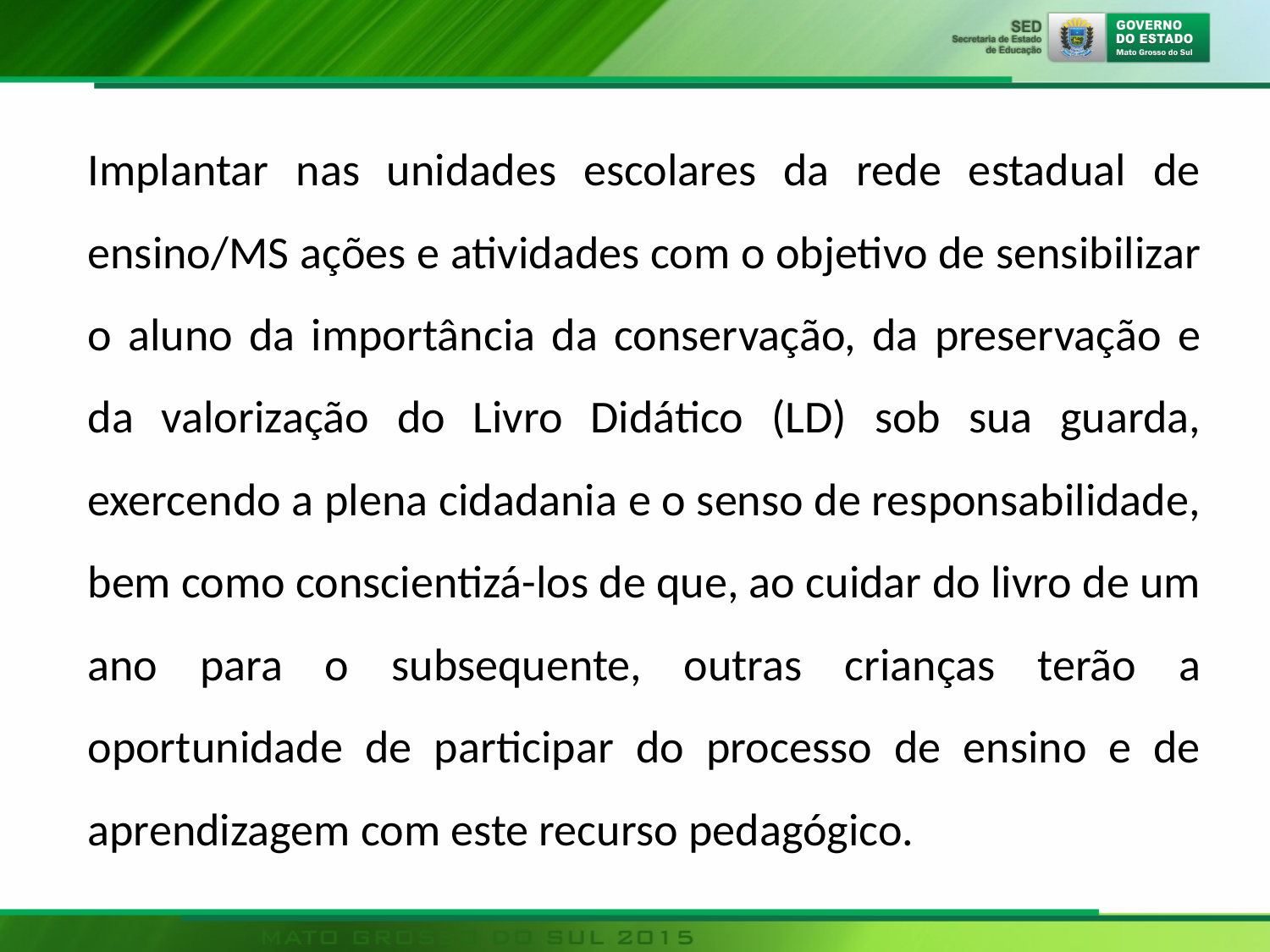

Implantar nas unidades escolares da rede estadual de ensino/MS ações e atividades com o objetivo de sensibilizar o aluno da importância da conservação, da preservação e da valorização do Livro Didático (LD) sob sua guarda, exercendo a plena cidadania e o senso de responsabilidade, bem como conscientizá-los de que, ao cuidar do livro de um ano para o subsequente, outras crianças terão a oportunidade de participar do processo de ensino e de aprendizagem com este recurso pedagógico.